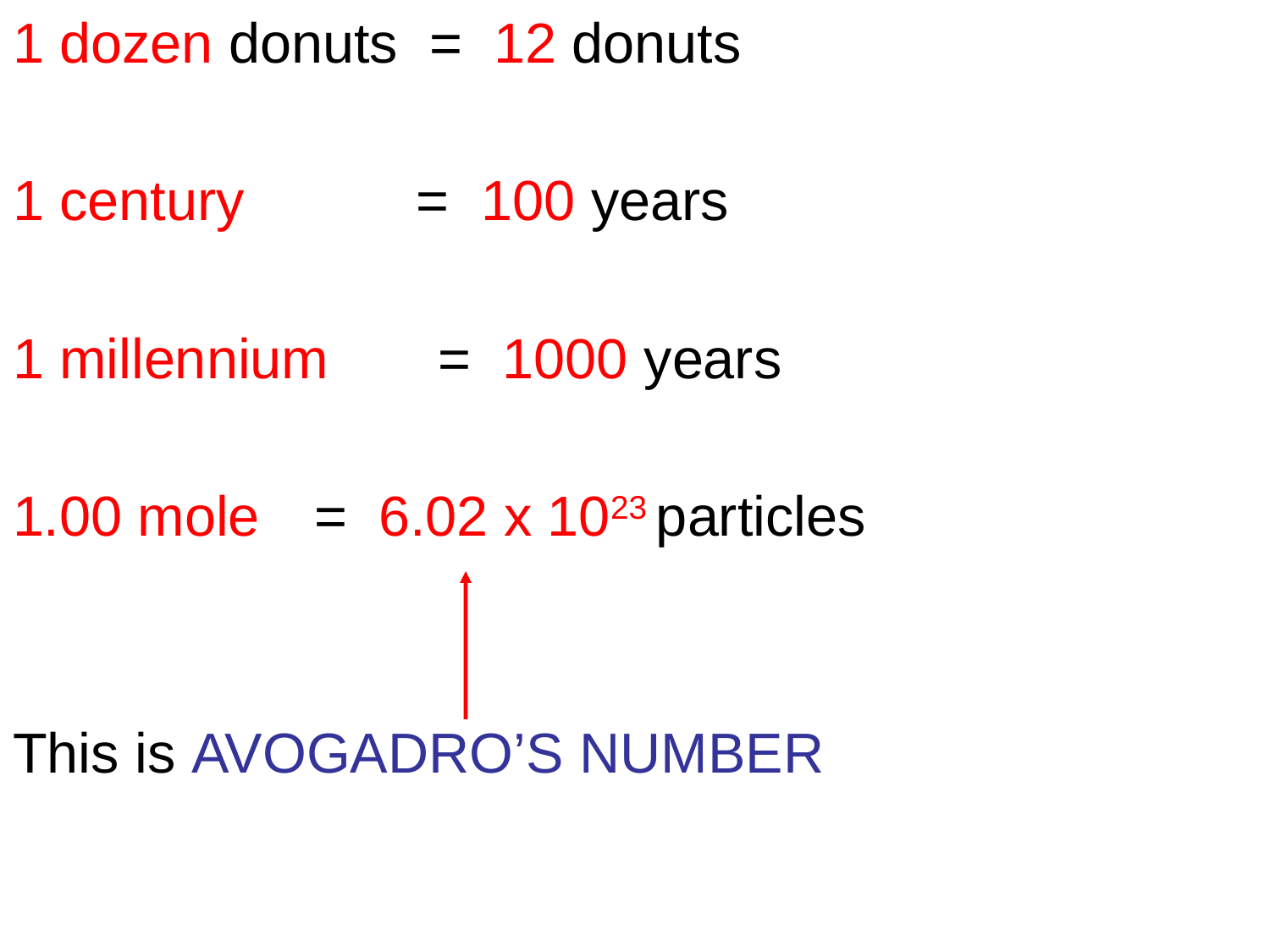

1 dozen donuts  =  12 donuts

1 century           =  100 years

1 millennium       =  1000 years

1.00 mole 	=  6.02 x 1023 particles

This is AVOGADRO’S NUMBER